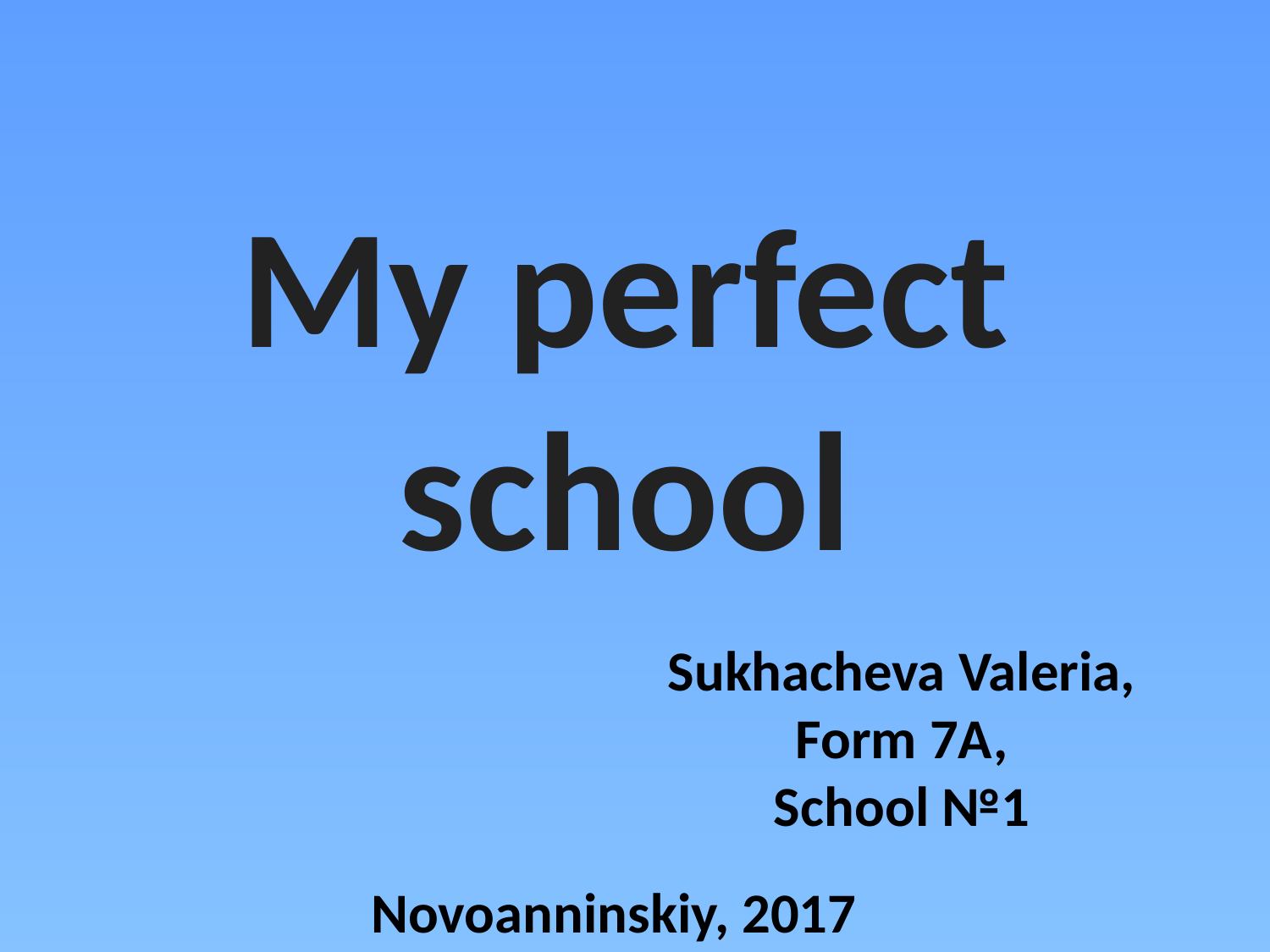

# My perfect school
Sukhacheva Valeria,
Form 7A,
School №1
Novoanninskiy, 2017